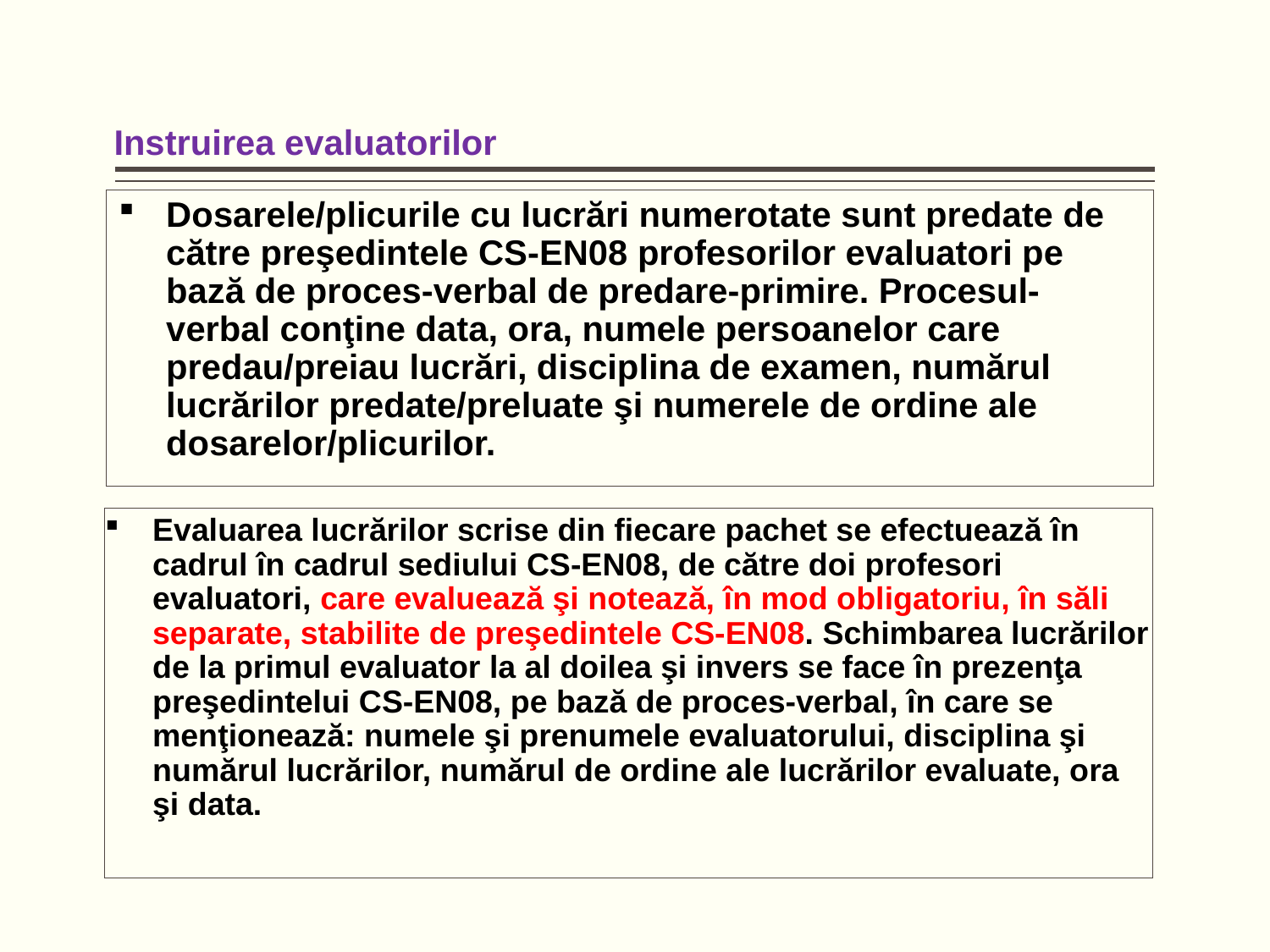

Instruirea evaluatorilor
Dosarele/plicurile cu lucrări numerotate sunt predate de către preşedintele CS-EN08 profesorilor evaluatori pe bază de proces-verbal de predare-primire. Procesul-verbal conţine data, ora, numele persoanelor care predau/preiau lucrări, disciplina de examen, numărul lucrărilor predate/preluate şi numerele de ordine ale dosarelor/plicurilor.
# Evaluarea lucrărilor scrise din fiecare pachet se efectuează în cadrul în cadrul sediului CS-EN08, de către doi profesori evaluatori, care evaluează şi notează, în mod obligatoriu, în săli separate, stabilite de preşedintele CS-EN08. Schimbarea lucrărilor de la primul evaluator la al doilea şi invers se face în prezenţa preşedintelui CS-EN08, pe bază de proces-verbal, în care se menţionează: numele şi prenumele evaluatorului, disciplina şi numărul lucrărilor, numărul de ordine ale lucrărilor evaluate, ora şi data.